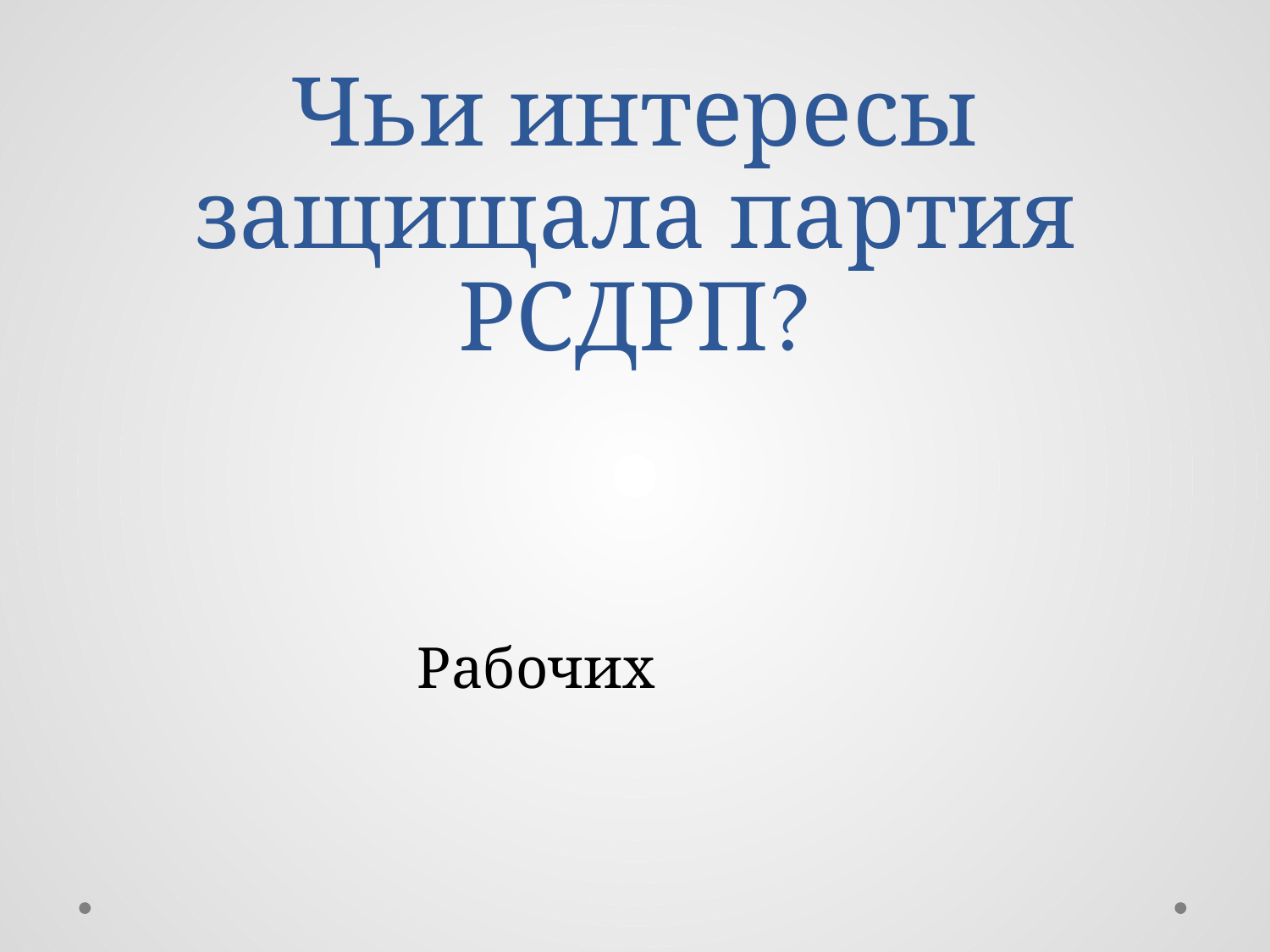

# Чьи интересы защищала партия РСДРП?

Рабочих